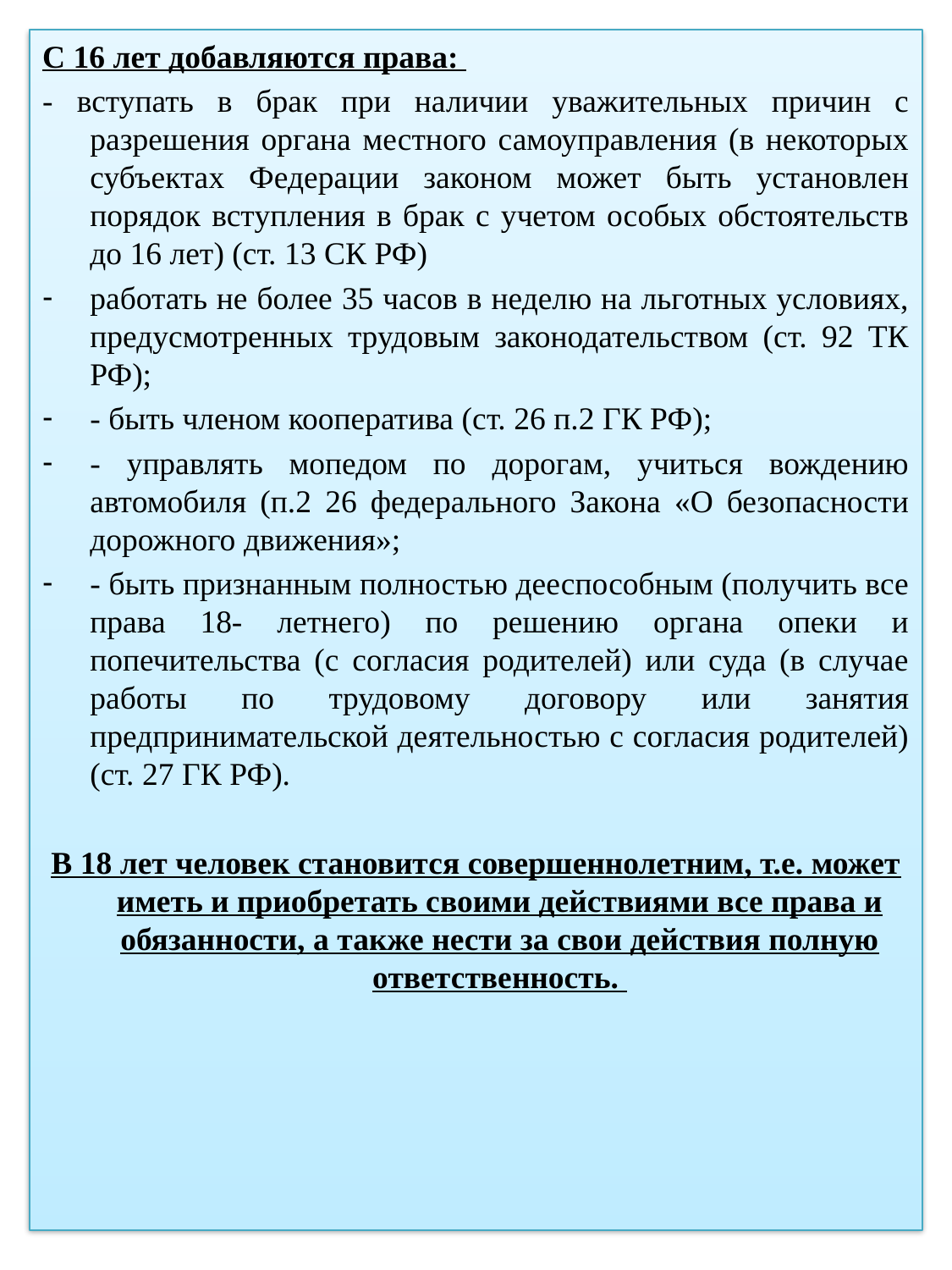

С 16 лет добавляются права:
- вступать в брак при наличии уважительных причин с разрешения органа местного самоуправления (в некоторых субъектах Федерации законом может быть установлен порядок вступления в брак с учетом особых обстоятельств до 16 лет) (ст. 13 СК РФ)
работать не более 35 часов в неделю на льготных условиях, предусмотренных трудовым законодательством (ст. 92 ТК РФ);
- быть членом кооператива (ст. 26 п.2 ГК РФ);
- управлять мопедом по дорогам, учиться вождению автомобиля (п.2 26 федерального Закона «О безопасности дорожного движения»;
- быть признанным полностью дееспособным (получить все права 18- летнего) по решению органа опеки и попечительства (с согласия родителей) или суда (в случае работы по трудовому договору или занятия предпринимательской деятельностью с согласия родителей) (ст. 27 ГК РФ).

В 18 лет человек становится совершеннолетним, т.е. может иметь и приобретать своими действиями все права и обязанности, а также нести за свои действия полную ответственность.